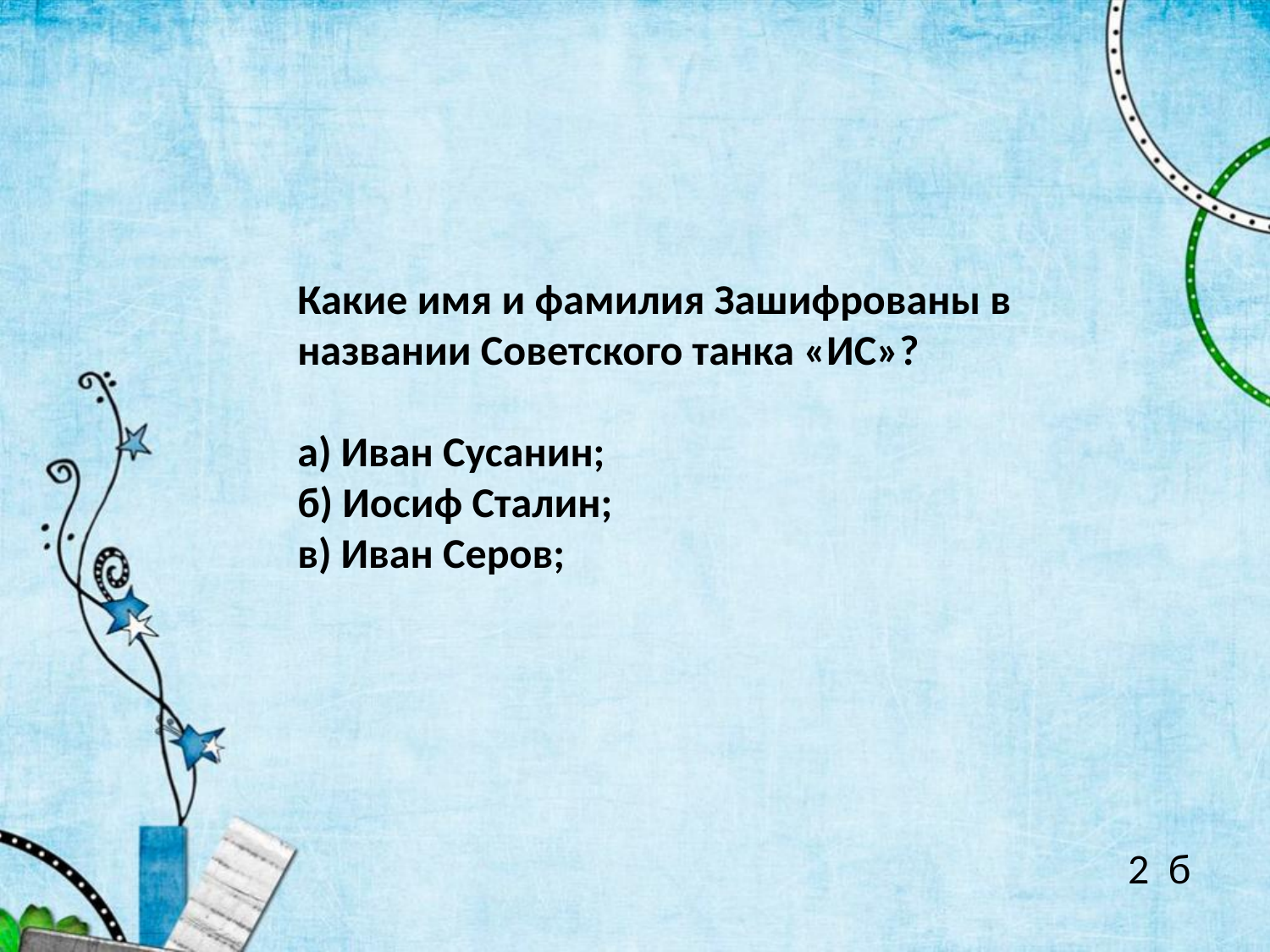

Какие имя и фамилия Зашифрованы в названии Советского танка «ИС»?

а) Иван Сусанин;
б) Иосиф Сталин;
в) Иван Серов;
2  б